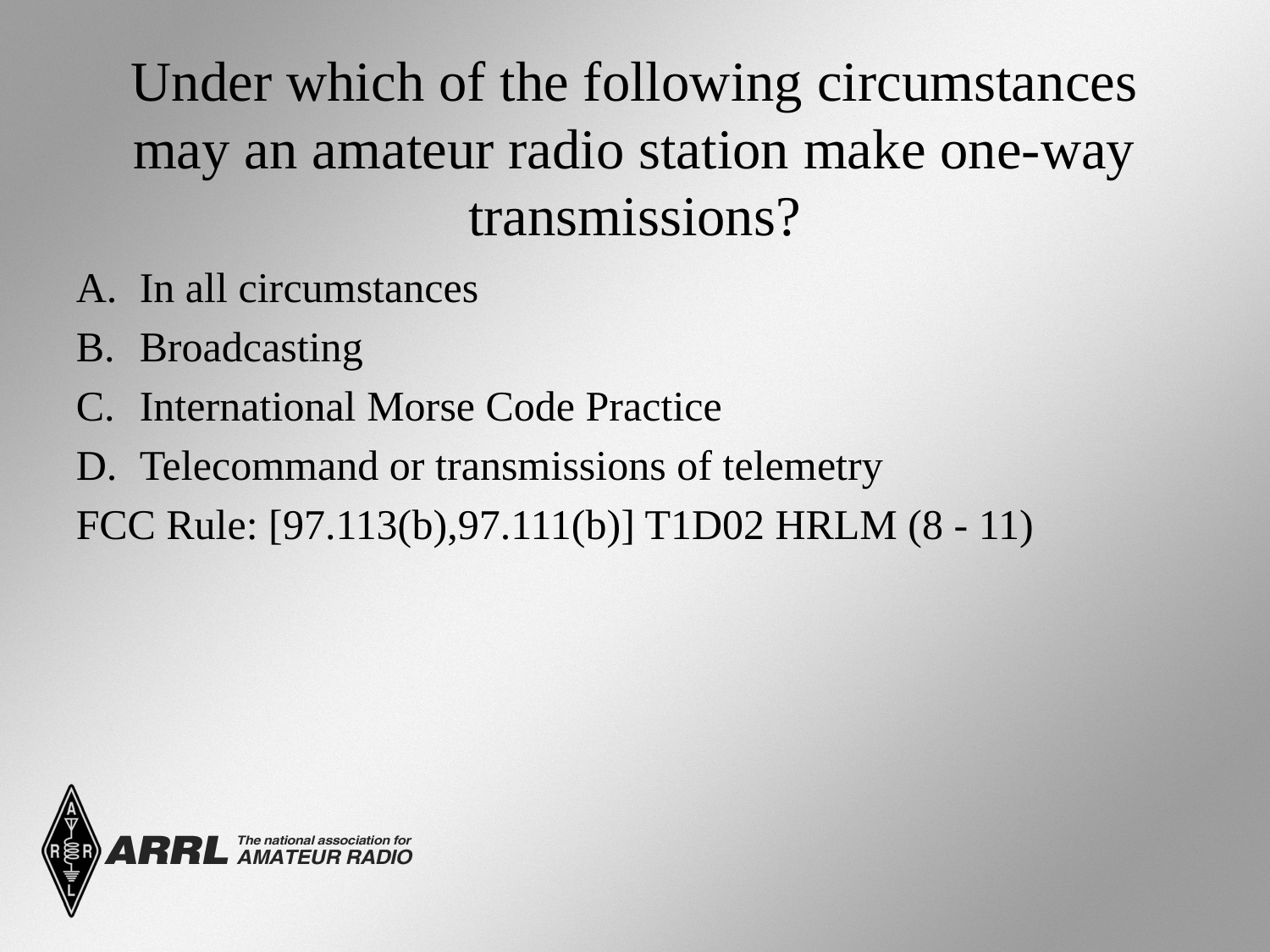

# Under which of the following circumstances may an amateur radio station make one-way transmissions?
In all circumstances
Broadcasting
International Morse Code Practice
Telecommand or transmissions of telemetry
FCC Rule: [97.113(b),97.111(b)] T1D02 HRLM (8 - 11)